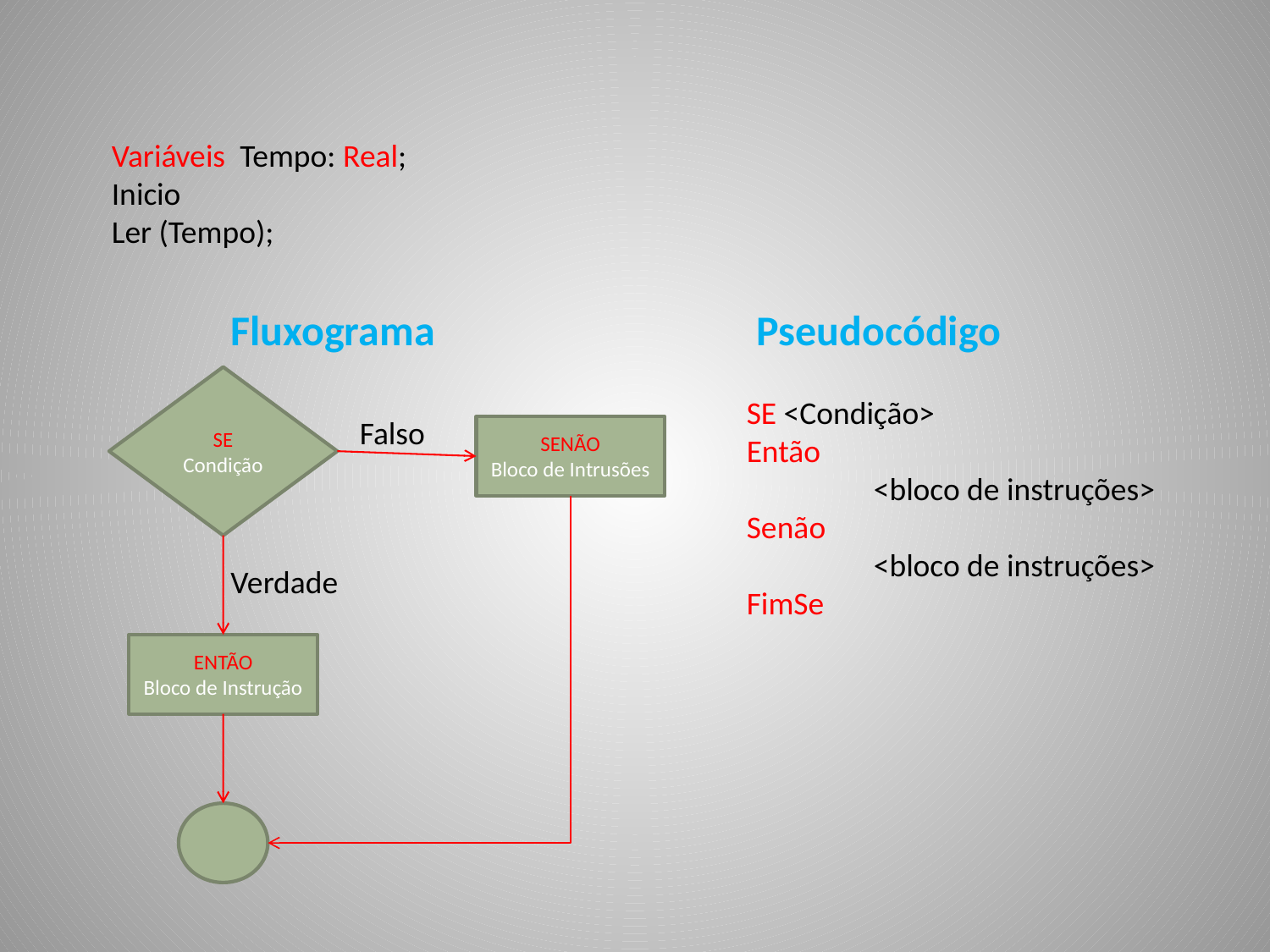

Variáveis  Tempo: Real;
Inicio
Ler (Tempo);
Fluxograma
Pseudocódigo
SE
Condição
SE <Condição>
Então
	<bloco de instruções>
Senão
	<bloco de instruções>
FimSe
Falso
SENÃO
Bloco de Intrusões
Verdade
ENTÃO
Bloco de Instrução